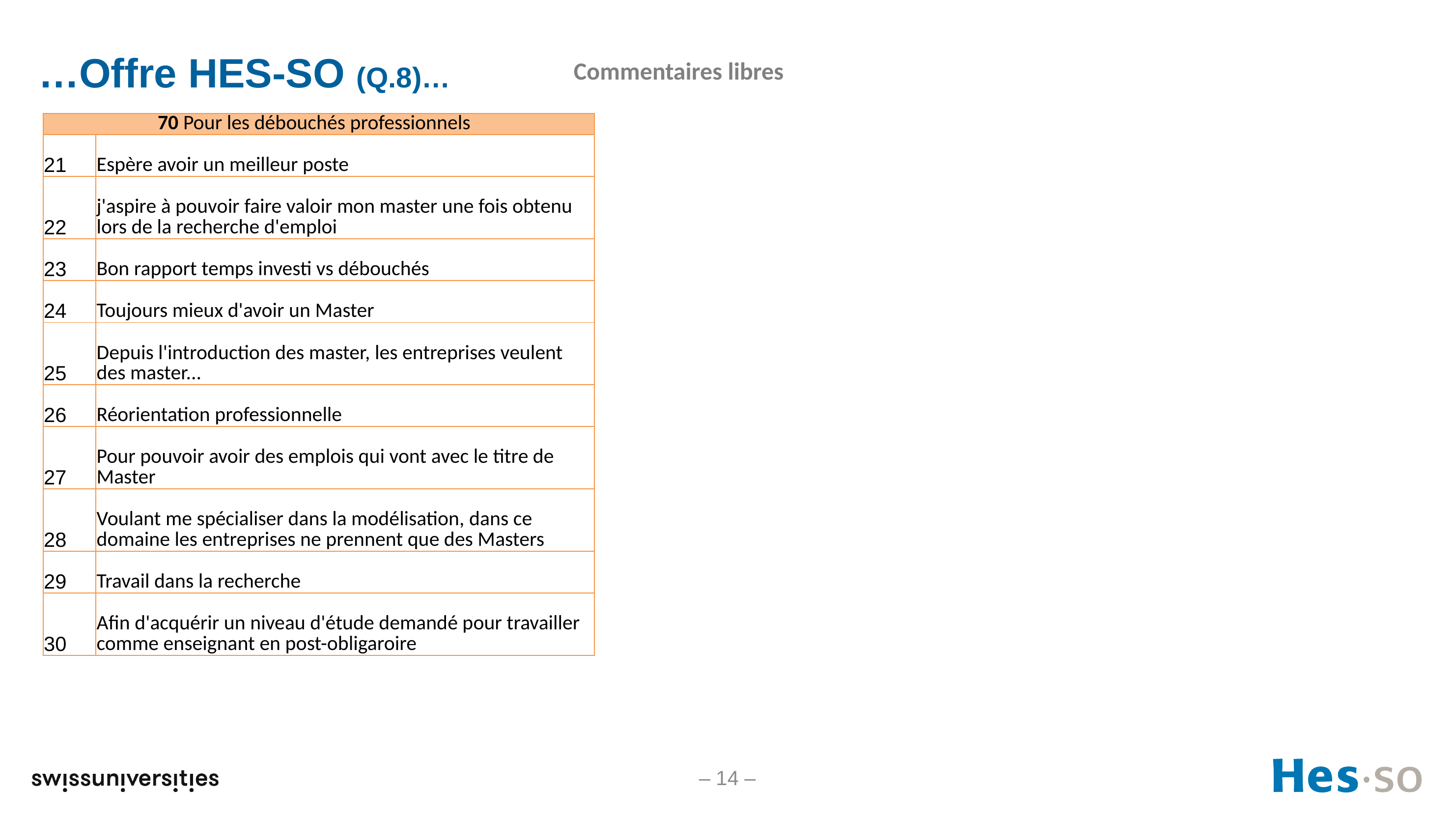

# …Offre HES-SO (Q.8)…
Commentaires libres
| 70 Pour les débouchés professionnels |  |
| --- | --- |
| 21 | Espère avoir un meilleur poste |
| 22 | j'aspire à pouvoir faire valoir mon master une fois obtenu lors de la recherche d'emploi |
| 23 | Bon rapport temps investi vs débouchés |
| 24 | Toujours mieux d'avoir un Master |
| 25 | Depuis l'introduction des master, les entreprises veulent des master... |
| 26 | Réorientation professionnelle |
| 27 | Pour pouvoir avoir des emplois qui vont avec le titre de Master |
| 28 | Voulant me spécialiser dans la modélisation, dans ce domaine les entreprises ne prennent que des Masters |
| 29 | Travail dans la recherche |
| 30 | Afin d'acquérir un niveau d'étude demandé pour travailler comme enseignant en post-obligaroire |